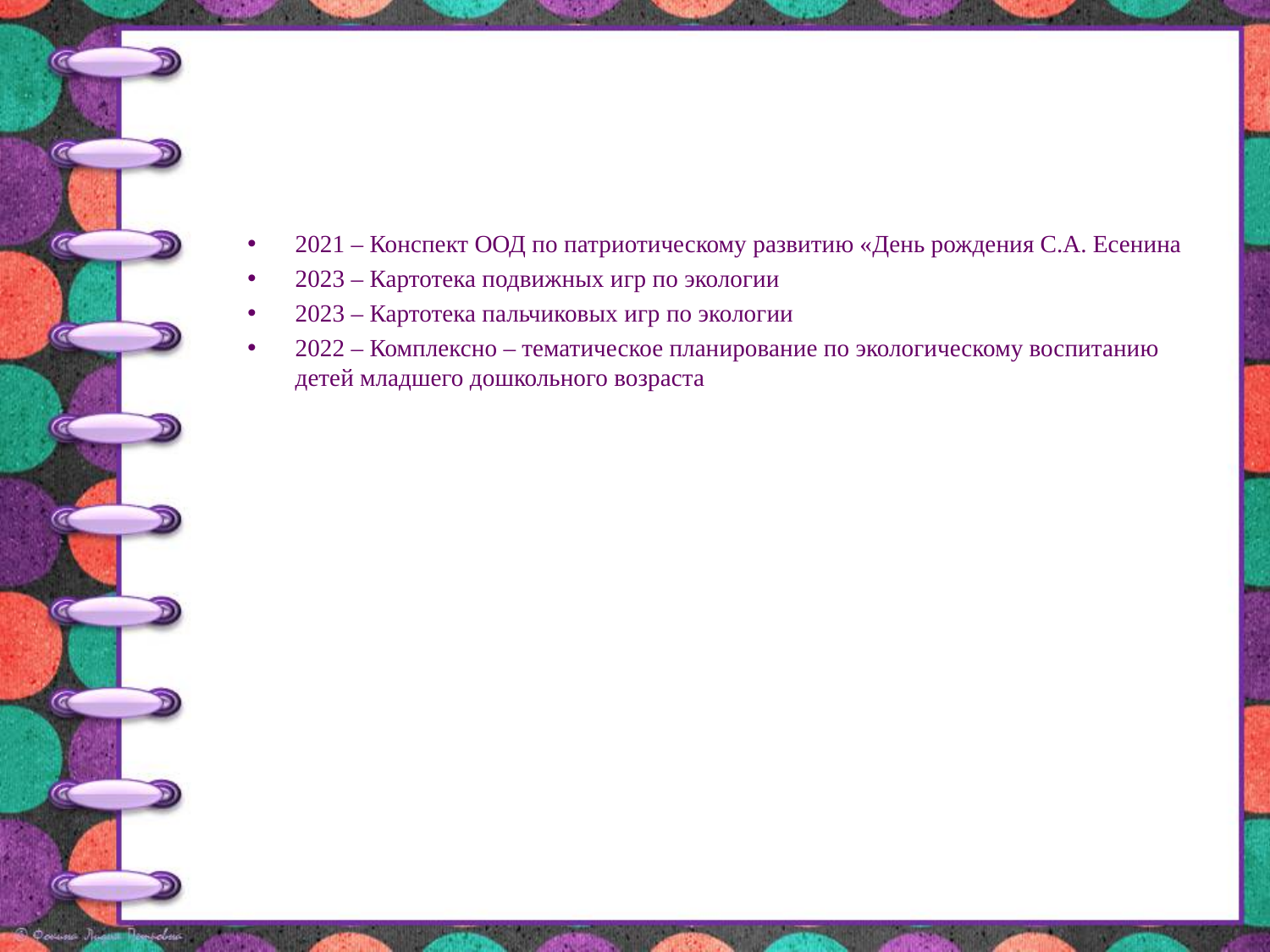

#
2021 – Конспект ООД по патриотическому развитию «День рождения С.А. Есенина
2023 – Картотека подвижных игр по экологии
2023 – Картотека пальчиковых игр по экологии
2022 – Комплексно – тематическое планирование по экологическому воспитанию детей младшего дошкольного возраста